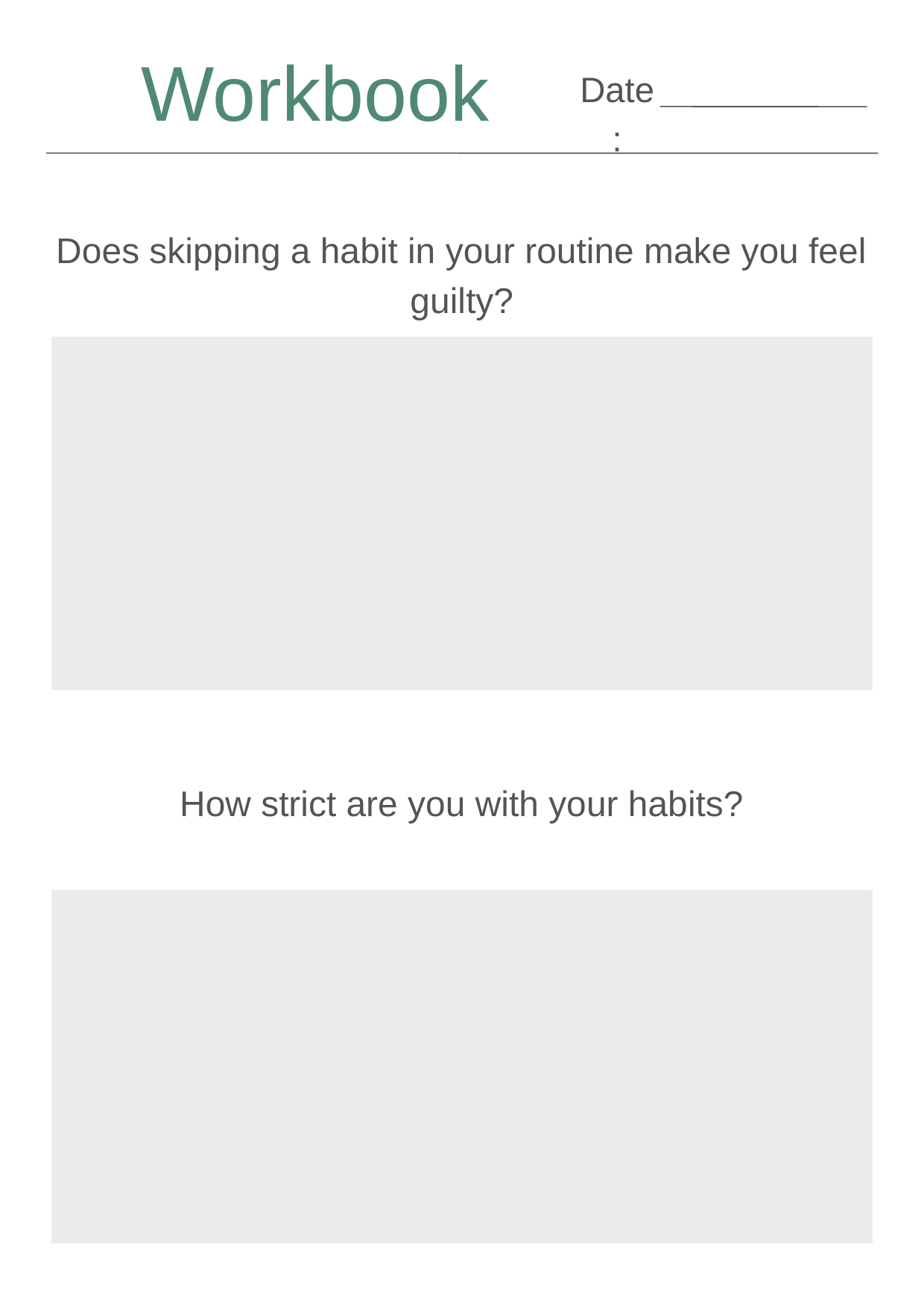

Workbook
Date:

Does skipping a habit in your routine make you feel guilty?

How strict are you with your habits?